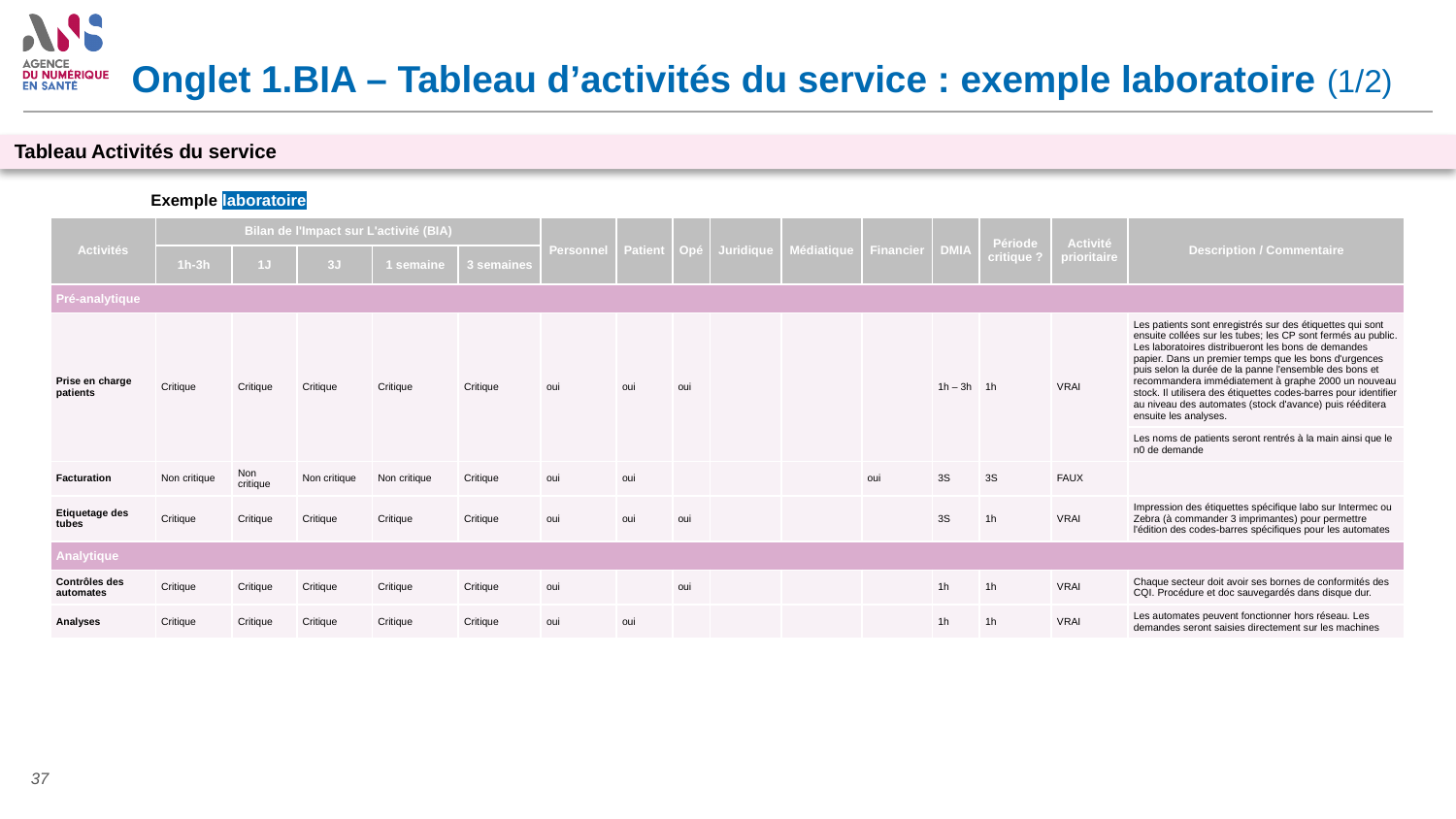

Onglet 1.BIA – Tableau d’activités du service : exemple laboratoire (1/2)
Tableau Activités du service
Exemple laboratoire
| Activités | Bilan de l'Impact sur L'activité (BIA) |  |  |  |  | Personnel | Patient | Opé | Juridique | Médiatique | Financier | DMIA | Période critique ? | Activité prioritaire | Description / Commentaire |
| --- | --- | --- | --- | --- | --- | --- | --- | --- | --- | --- | --- | --- | --- | --- | --- |
|  | 1h-3h | 1J | 3J | 1 semaine | 3 semaines |  |  |  |  |  |  |  |  |  |  |
| Pré-analytique |  |  |  |  |  |  |  |  |  |  |  |  |  |  |  |
| Prise en charge patients | Critique | Critique | Critique | Critique | Critique | oui | oui | oui |  |  |  | 1h – 3h | 1h | VRAI | Les patients sont enregistrés sur des étiquettes qui sont ensuite collées sur les tubes; les CP sont fermés au public. Les laboratoires distribueront les bons de demandes papier. Dans un premier temps que les bons d'urgences puis selon la durée de la panne l'ensemble des bons et recommandera immédiatement à graphe 2000 un nouveau stock. Il utilisera des étiquettes codes-barres pour identifier au niveau des automates (stock d'avance) puis rééditera ensuite les analyses. |
|  |  |  |  |  |  |  |  |  |  |  |  |  |  |  | Les noms de patients seront rentrés à la main ainsi que le n0 de demande |
| Facturation | Non critique | Non critique | Non critique | Non critique | Critique | oui | oui |  |  |  | oui | 3S | 3S | FAUX |  |
| Etiquetage des tubes | Critique | Critique | Critique | Critique | Critique | oui | oui | oui |  |  |  | 3S | 1h | VRAI | Impression des étiquettes spécifique labo sur Intermec ou Zebra (à commander 3 imprimantes) pour permettre l'édition des codes-barres spécifiques pour les automates |
| Analytique |  |  |  |  |  |  |  |  |  |  |  |  |  |  |  |
| Contrôles des automates | Critique | Critique | Critique | Critique | Critique | oui |  | oui |  |  |  | 1h | 1h | VRAI | Chaque secteur doit avoir ses bornes de conformités des CQI. Procédure et doc sauvegardés dans disque dur. |
| Analyses | Critique | Critique | Critique | Critique | Critique | oui | oui |  |  |  |  | 1h | 1h | VRAI | Les automates peuvent fonctionner hors réseau. Les demandes seront saisies directement sur les machines |
37